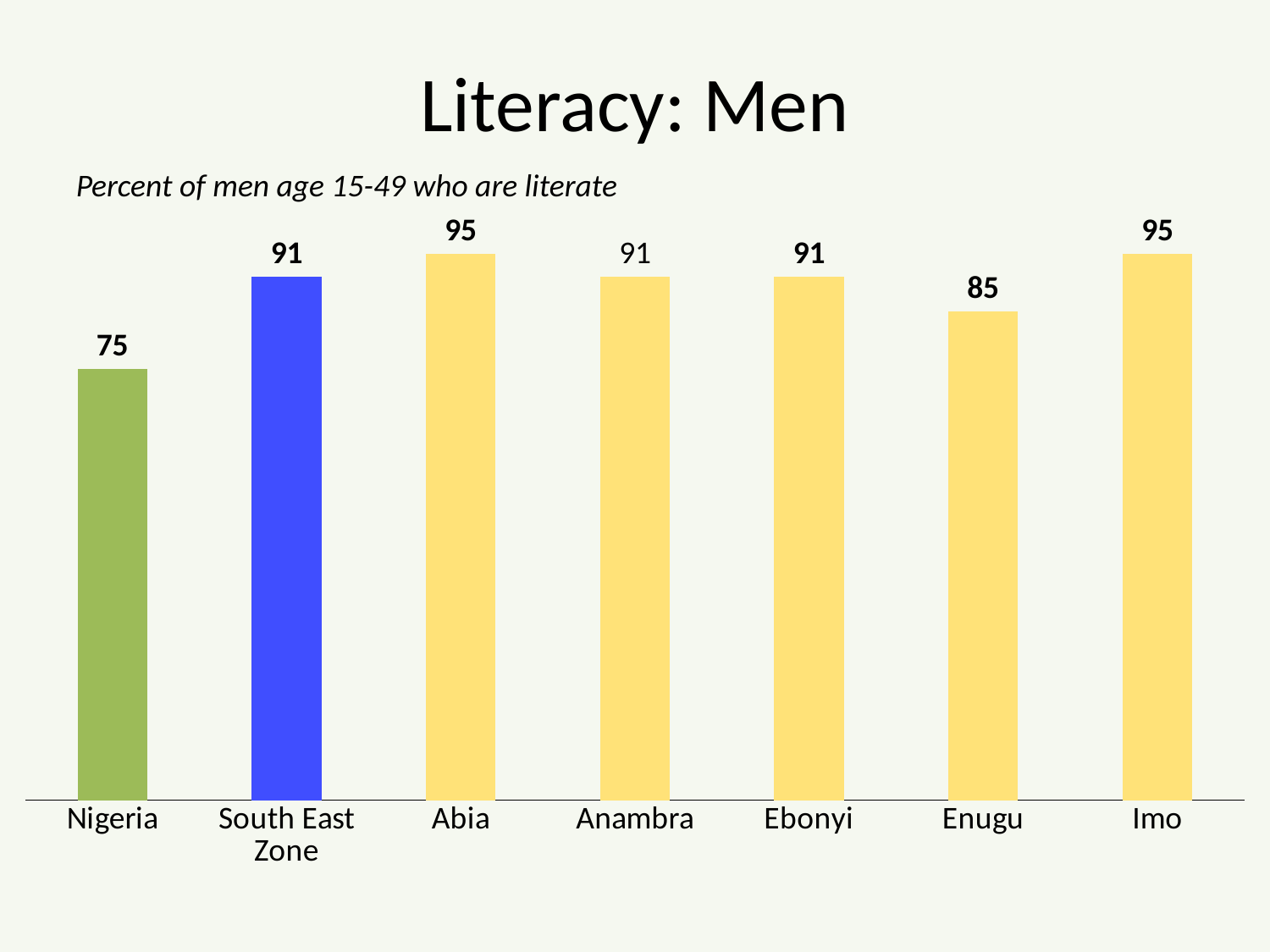

# Literacy: Men
Percent of men age 15-49 who are literate

### Chart

| Category | Men |
|---|---|
| Nigeria | 75.0 |
| South East Zone | 91.0 |
| Abia | 95.0 |
| Anambra | 91.0 |
| Ebonyi | 91.0 |
| Enugu | 85.0 |
| Imo | 95.0 |